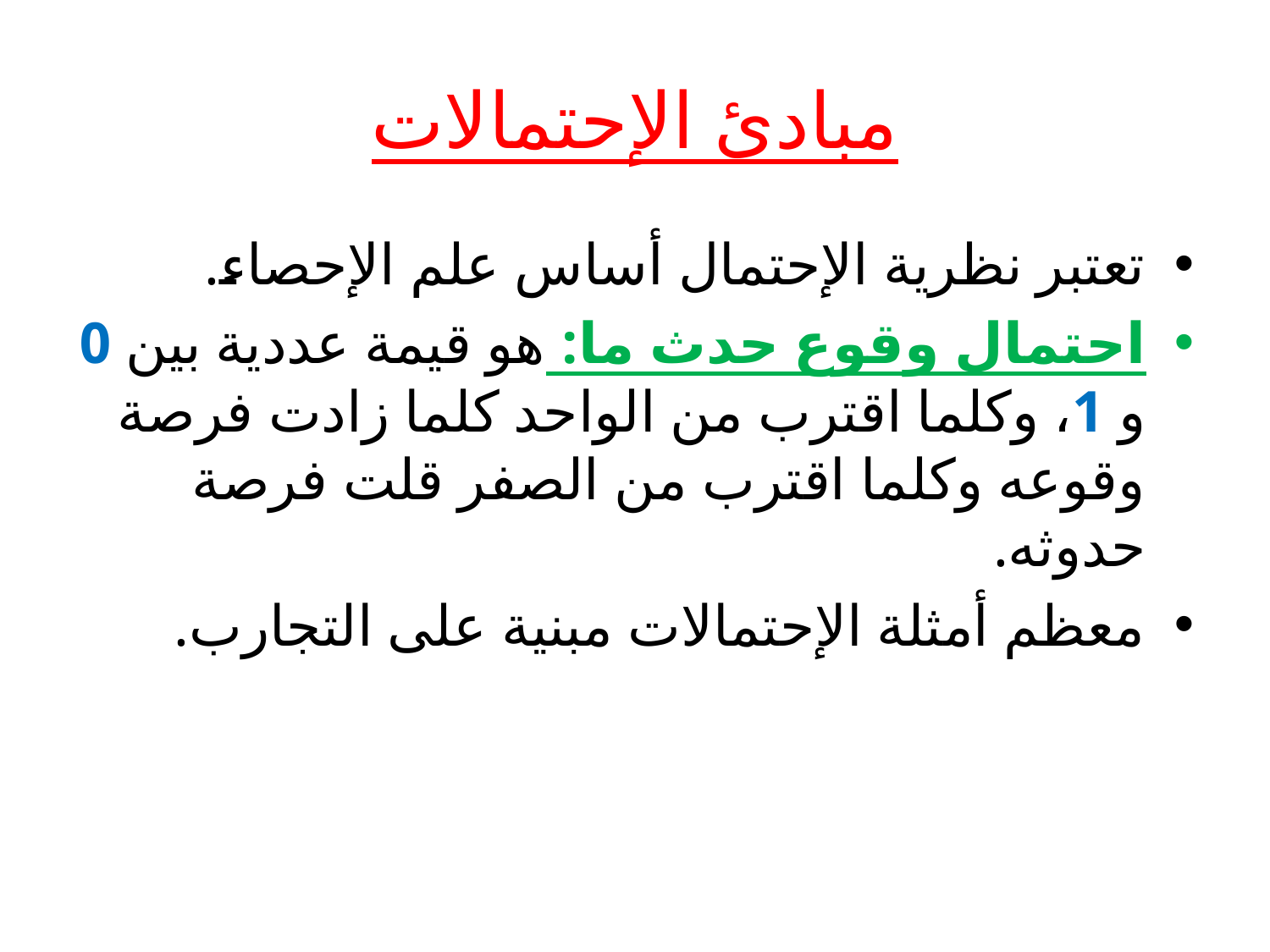

# مبادئ الإحتمالات
تعتبر نظرية الإحتمال أساس علم الإحصاء.
احتمال وقوع حدث ما: هو قيمة عددية بين 0 و 1، وكلما اقترب من الواحد كلما زادت فرصة وقوعه وكلما اقترب من الصفر قلت فرصة حدوثه.
معظم أمثلة الإحتمالات مبنية على التجارب.